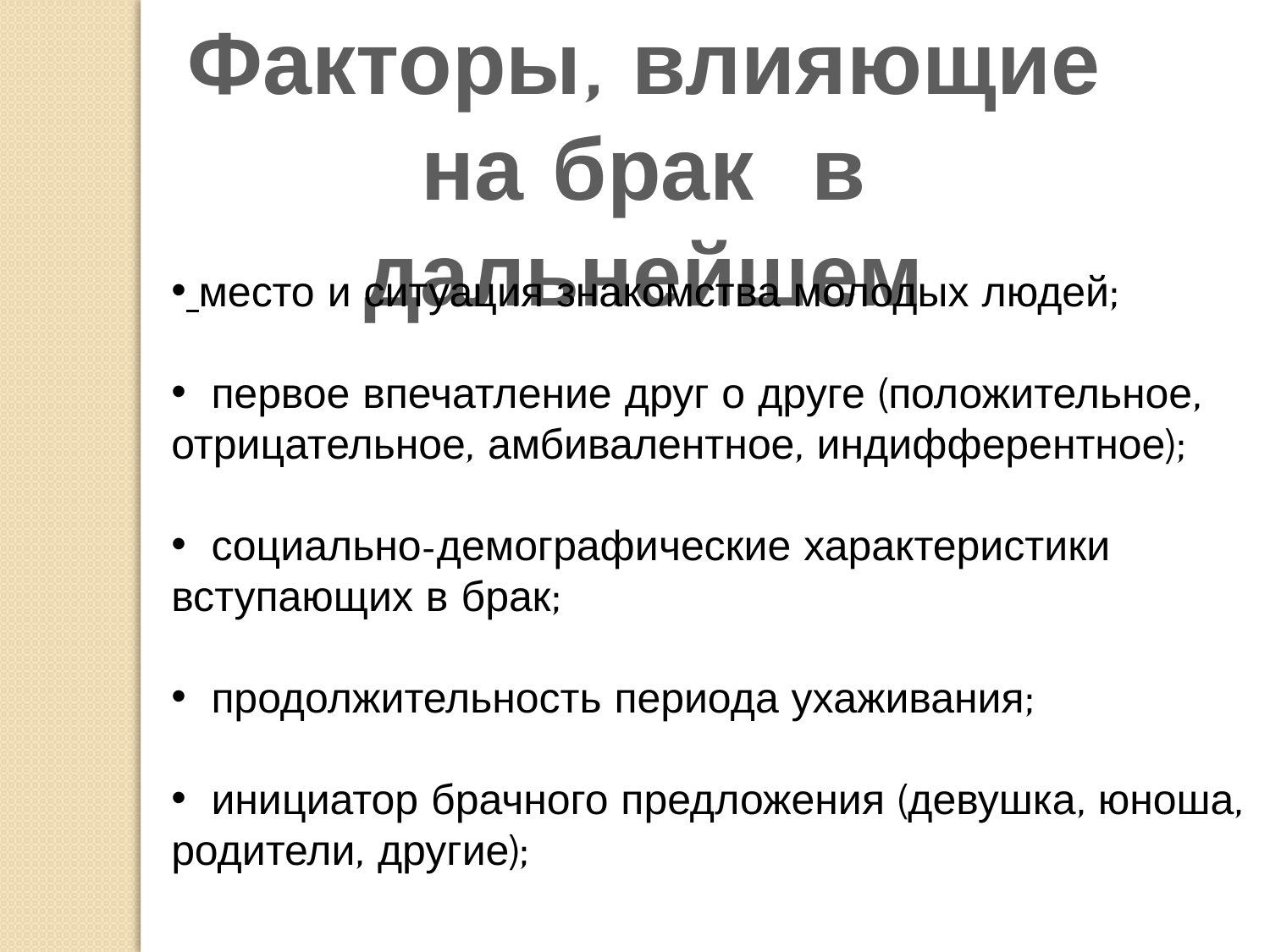

Факторы, влияющие на брак  в дальнейшем
 место и ситуация знакомства молодых людей;

  первое впечатление друг о друге (положительное, отрицательное, амбивалентное, индифферентное);

  социально-демографические характеристики вступающих в брак;

  продолжительность периода ухаживания;

  инициатор брачного предложения (девушка, юноша, родители, другие);